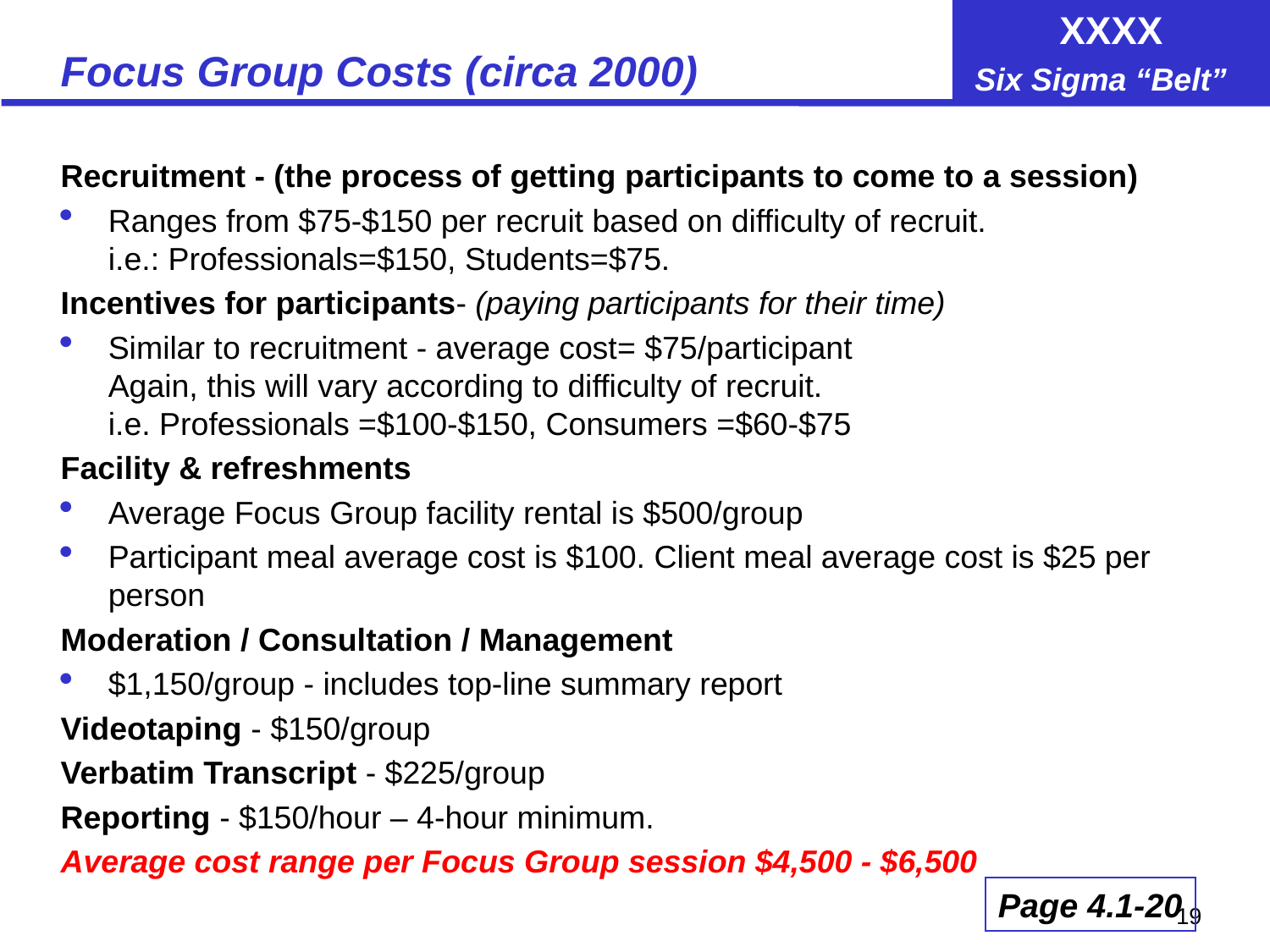

# Focus Group Costs (circa 2000)
Recruitment - (the process of getting participants to come to a session)
Ranges from $75-$150 per recruit based on difficulty of recruit.
i.e.: Professionals=$150, Students=$75.
Incentives for participants- (paying participants for their time)
Similar to recruitment - average cost= $75/participant
Again, this will vary according to difficulty of recruit.
i.e. Professionals =$100-$150, Consumers =$60-$75
Facility & refreshments
Average Focus Group facility rental is $500/group
Participant meal average cost is $100. Client meal average cost is $25 per person
Moderation / Consultation / Management
$1,150/group - includes top-line summary report
Videotaping - $150/group
Verbatim Transcript - $225/group
Reporting - $150/hour – 4-hour minimum.
Average cost range per Focus Group session $4,500 - $6,500
Page 4.1-20